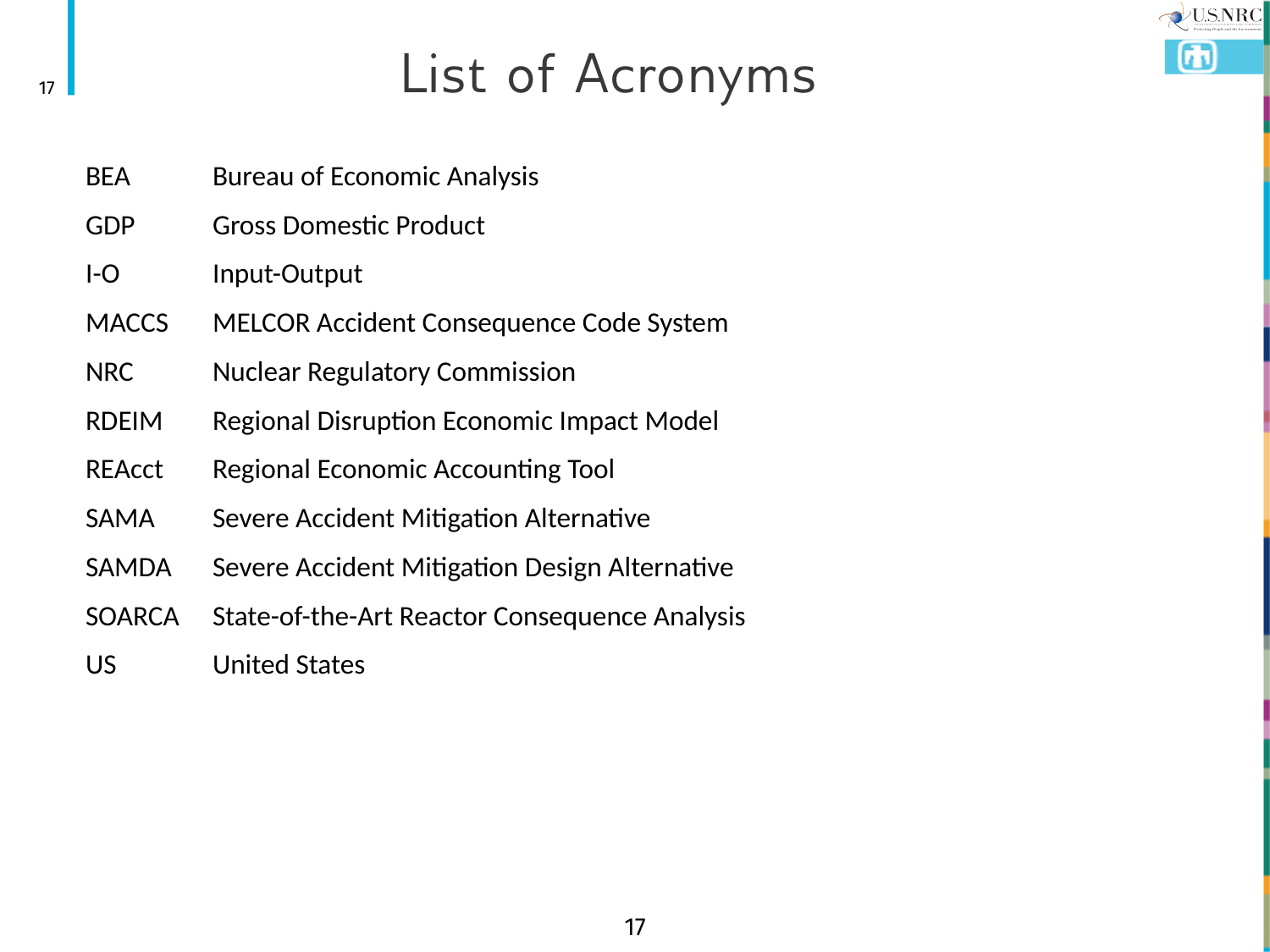

# List of Acronyms
17
BEA	Bureau of Economic Analysis
GDP	Gross Domestic Product
I-O	Input-Output
MACCS	MELCOR Accident Consequence Code System
NRC	Nuclear Regulatory Commission
RDEIM	Regional Disruption Economic Impact Model
REAcct	Regional Economic Accounting Tool
SAMA	Severe Accident Mitigation Alternative
SAMDA	Severe Accident Mitigation Design Alternative
SOARCA	State-of-the-Art Reactor Consequence Analysis
US	United States
17